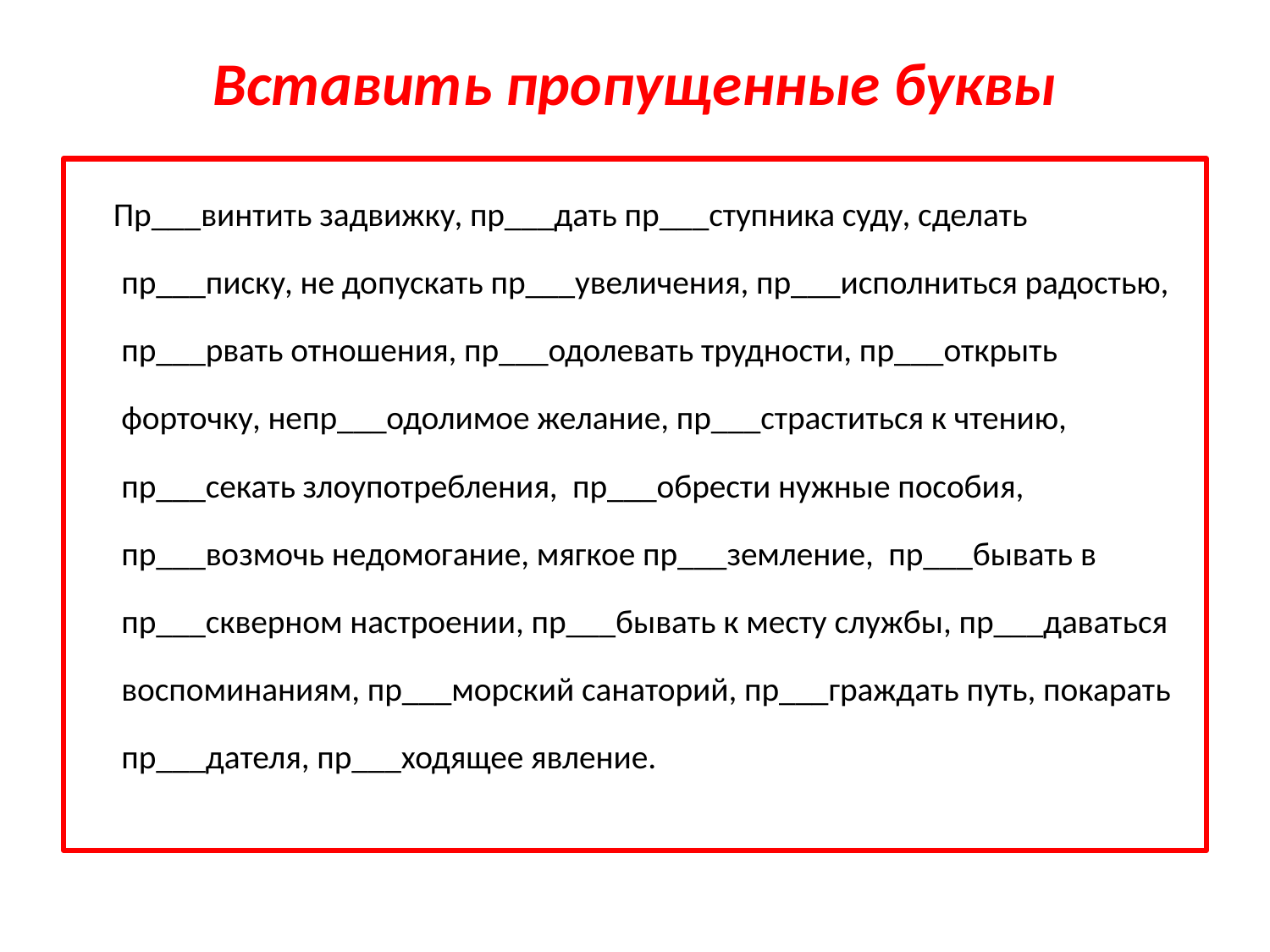

# Вставить пропущенные буквы
     Пр___винтить задвижку, пр___дать пр___ступника суду, сделать пр___писку, не допускать пр___увеличения, пр___исполниться радостью, пр___рвать отношения, пр___одолевать трудности, пр___открыть форточку, непр___одолимое желание, пр___страститься к чтению, пр___секать злоупотребления,  пр___обрести нужные пособия, пр___возмочь недомогание, мягкое пр___земление,  пр___бывать в пр___скверном настроении, пр___бывать к месту службы, пр___даваться воспоминаниям, пр___морский санаторий, пр___граждать путь, покарать пр___дателя, пр___ходящее явление.